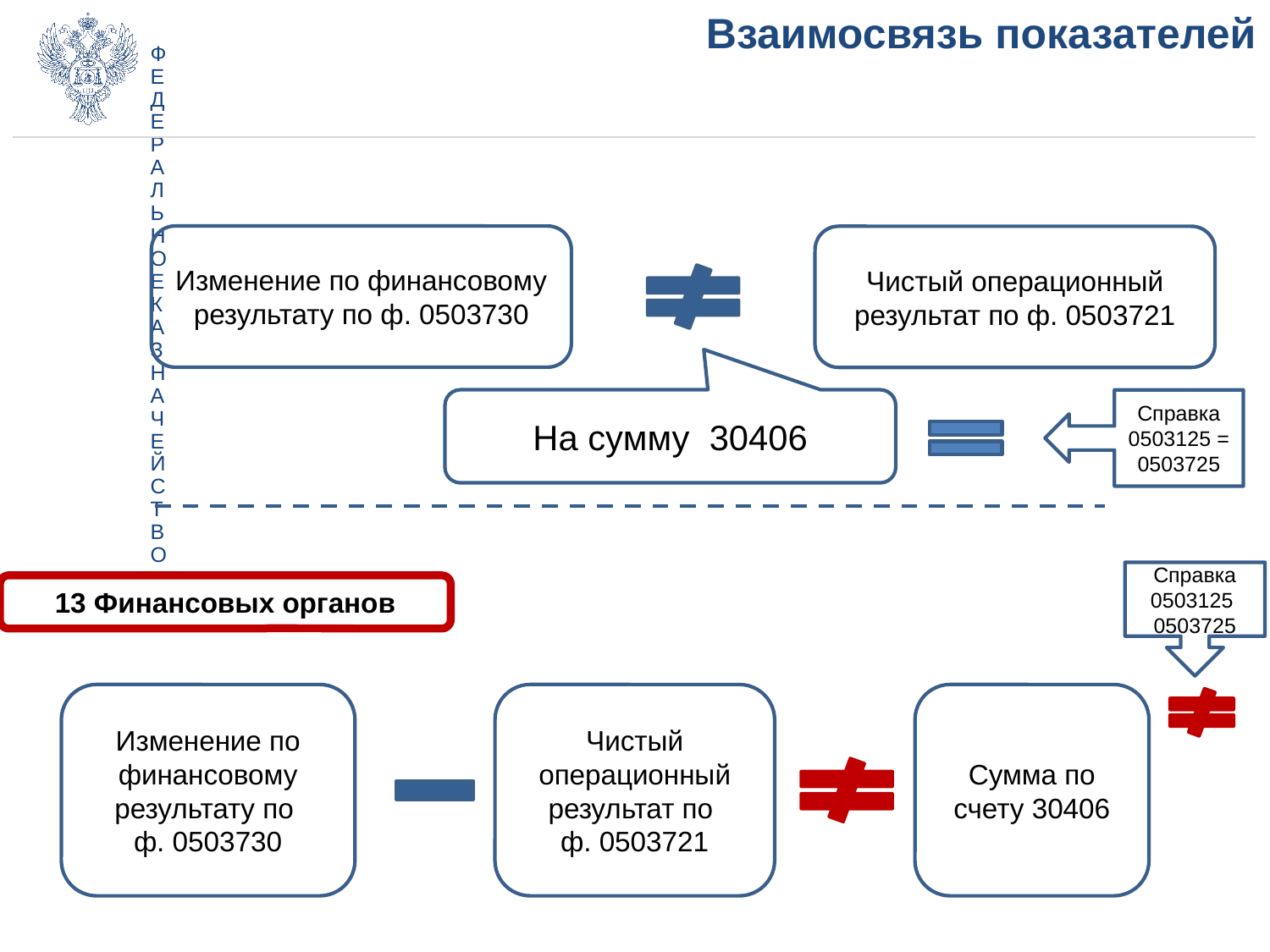

# Взаимосвязь показателей
Изменение по финансовому результату по ф. 0503730
Чистый операционный результат по ф. 0503721

На сумму  30406
Справка 0503125 = 0503725

Справка 0503125  0503725
13 Финансовых органов
Изменение по финансовому результату по
ф. 0503730
Сумма по счету 30406
Чистый операционный результат по
ф. 0503721